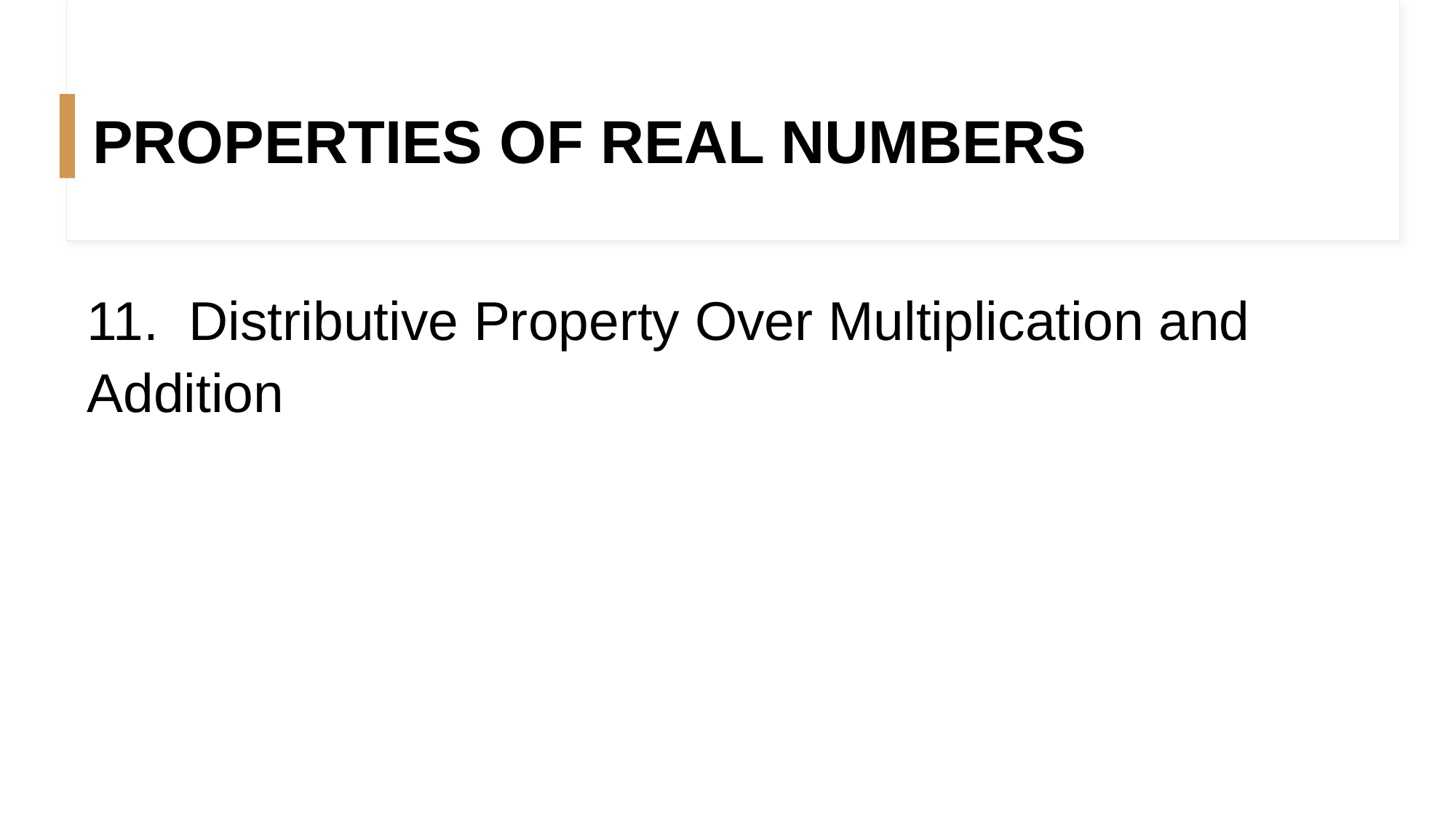

PROPERTIES OF REAL NUMBERS
#
11.  Distributive Property Over Multiplication and      	Addition